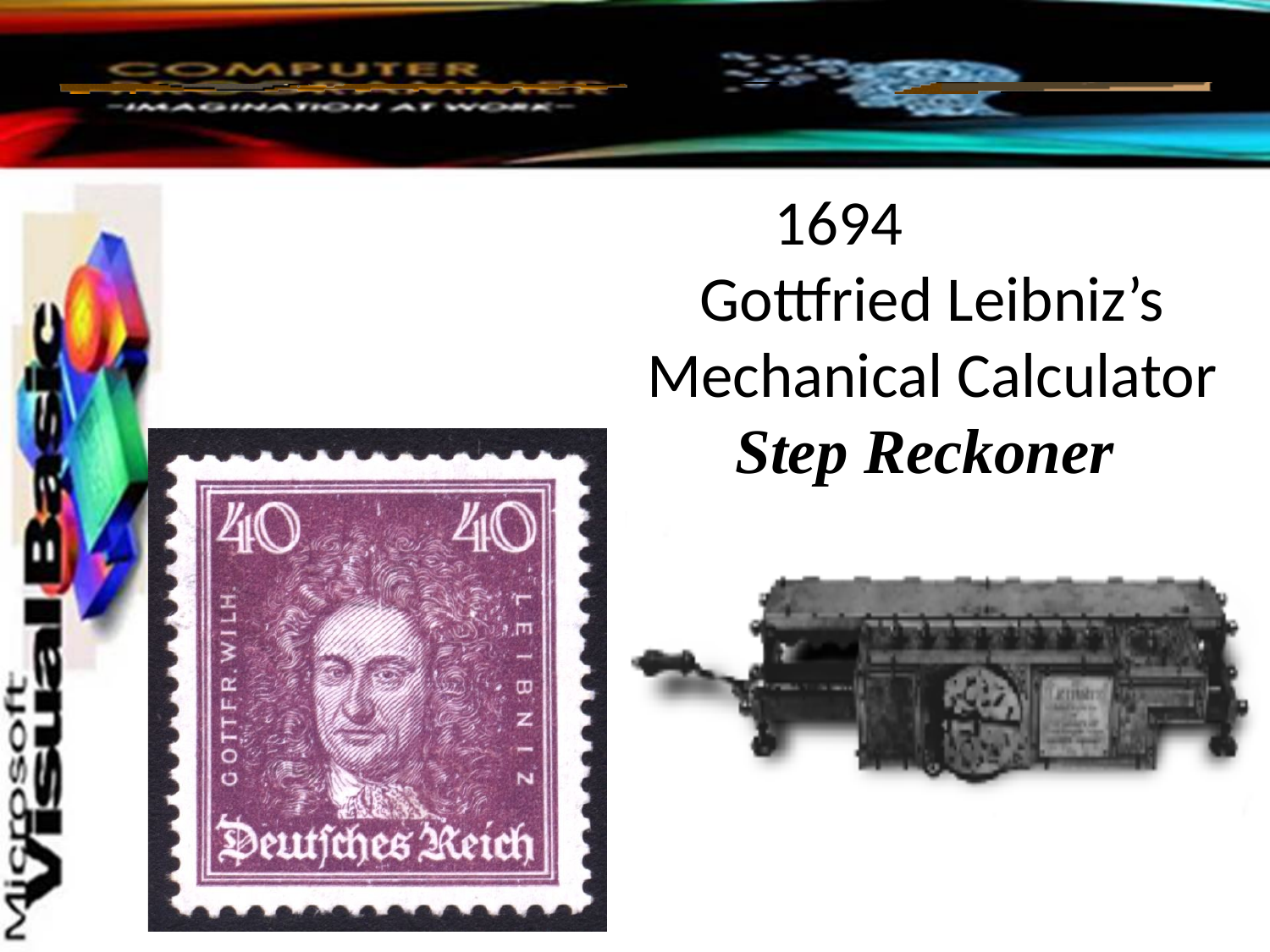

# 1694 Gottfried Leibniz’s Mechanical Calculator Step Reckoner